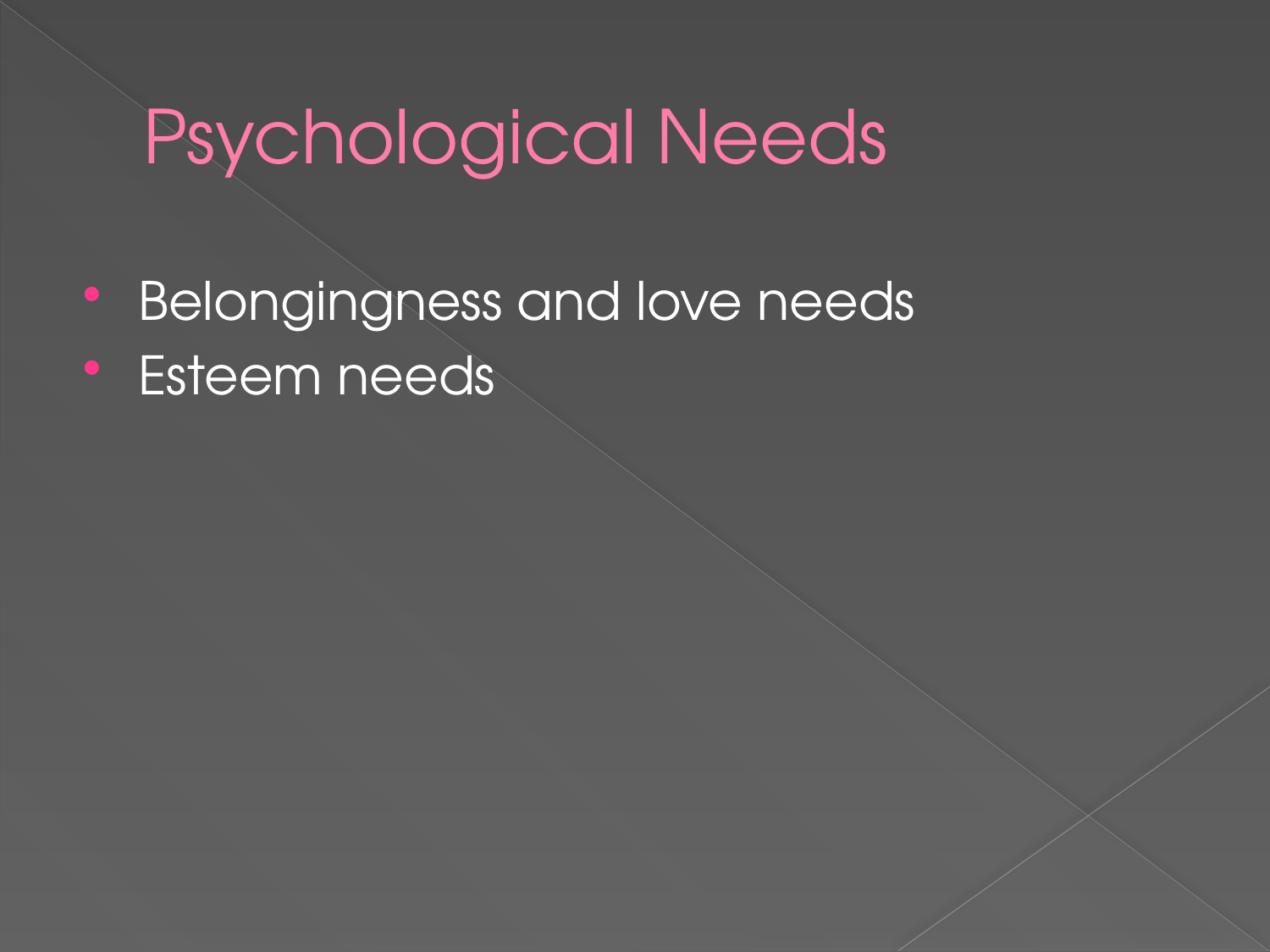

# Psychological Needs
Belongingness and love needs
Esteem needs